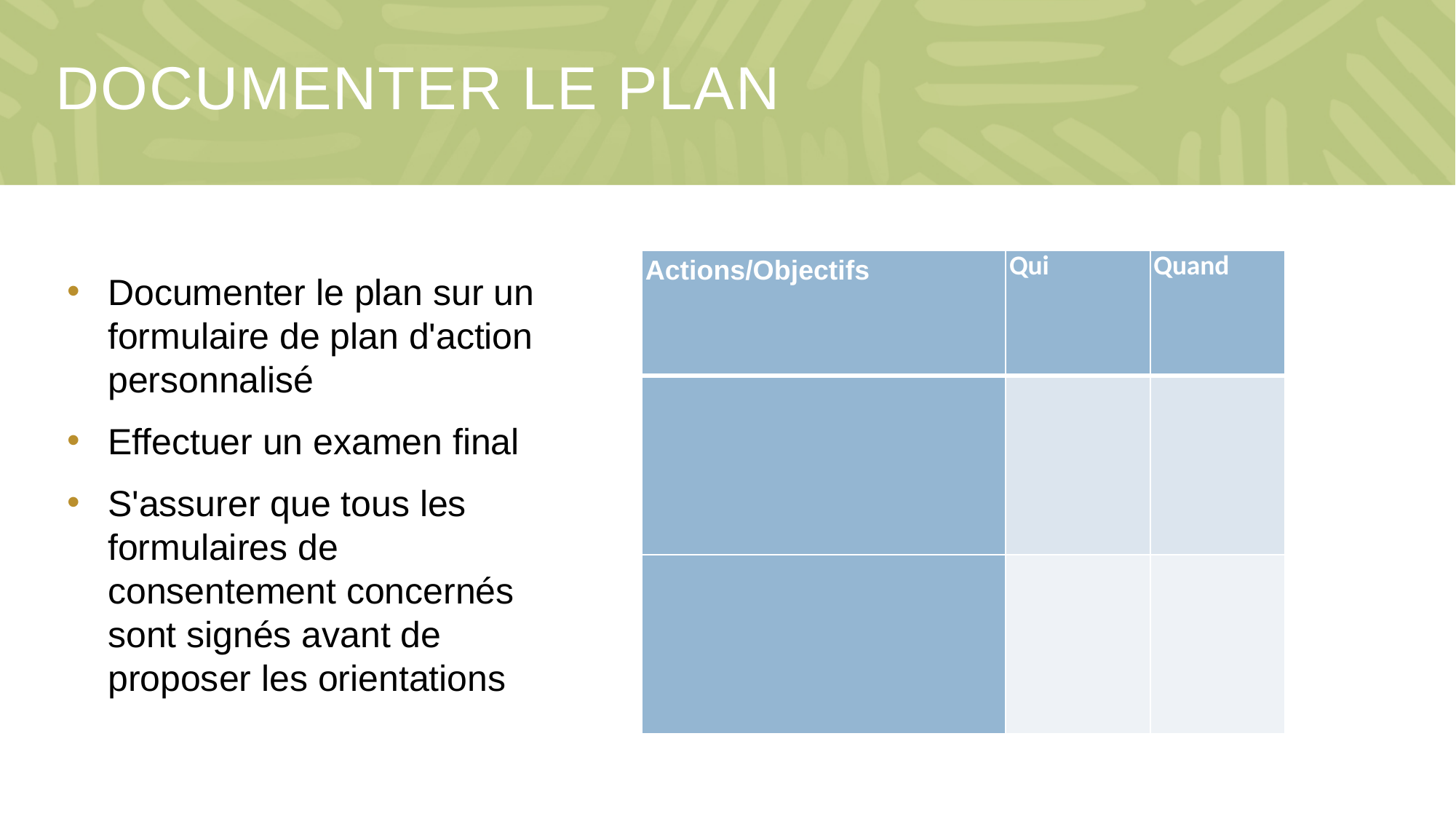

# Documenter le plan
| Actions/Objectifs | Qui | Quand |
| --- | --- | --- |
|  |  |  |
|  |  |  |
Documenter le plan sur un formulaire de plan d'action personnalisé
Effectuer un examen final
S'assurer que tous les formulaires de consentement concernés sont signés avant de proposer les orientations